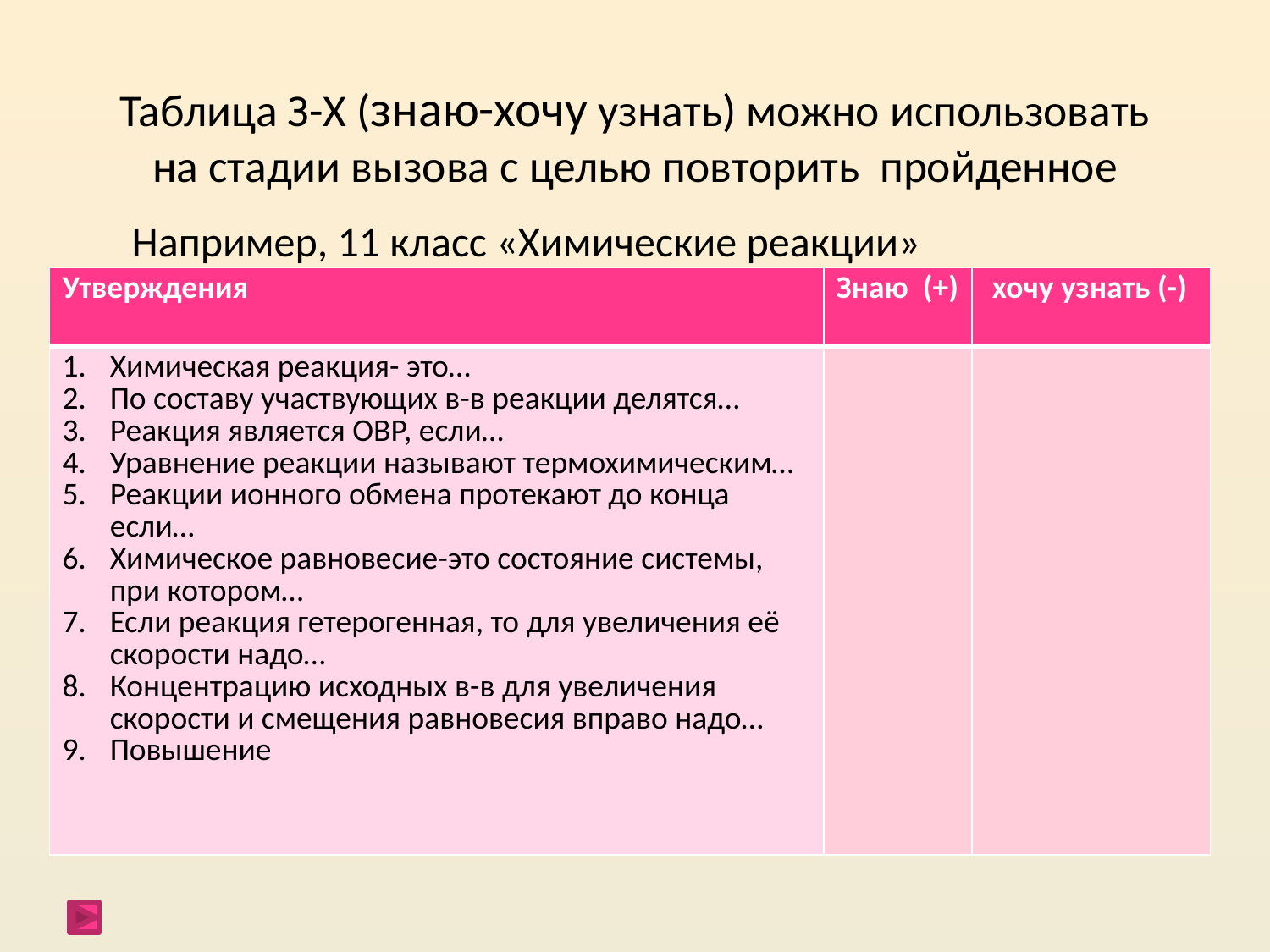

# Таблица З-Х (знаю-хочу узнать) можно использовать на стадии вызова с целью повторить  пройденное
Например, 11 класс «Химические реакции»
| Утверждения | Знаю (+) | хочу узнать (-) |
| --- | --- | --- |
| Химическая реакция- это… По составу участвующих в-в реакции делятся… Реакция является ОВР, если… Уравнение реакции называют термохимическим… Реакции ионного обмена протекают до конца если… Химическое равновесие-это состояние системы, при котором… Если реакция гетерогенная, то для увеличения её скорости надо… Концентрацию исходных в-в для увеличения скорости и смещения равновесия вправо надо… Повышение |  |  |